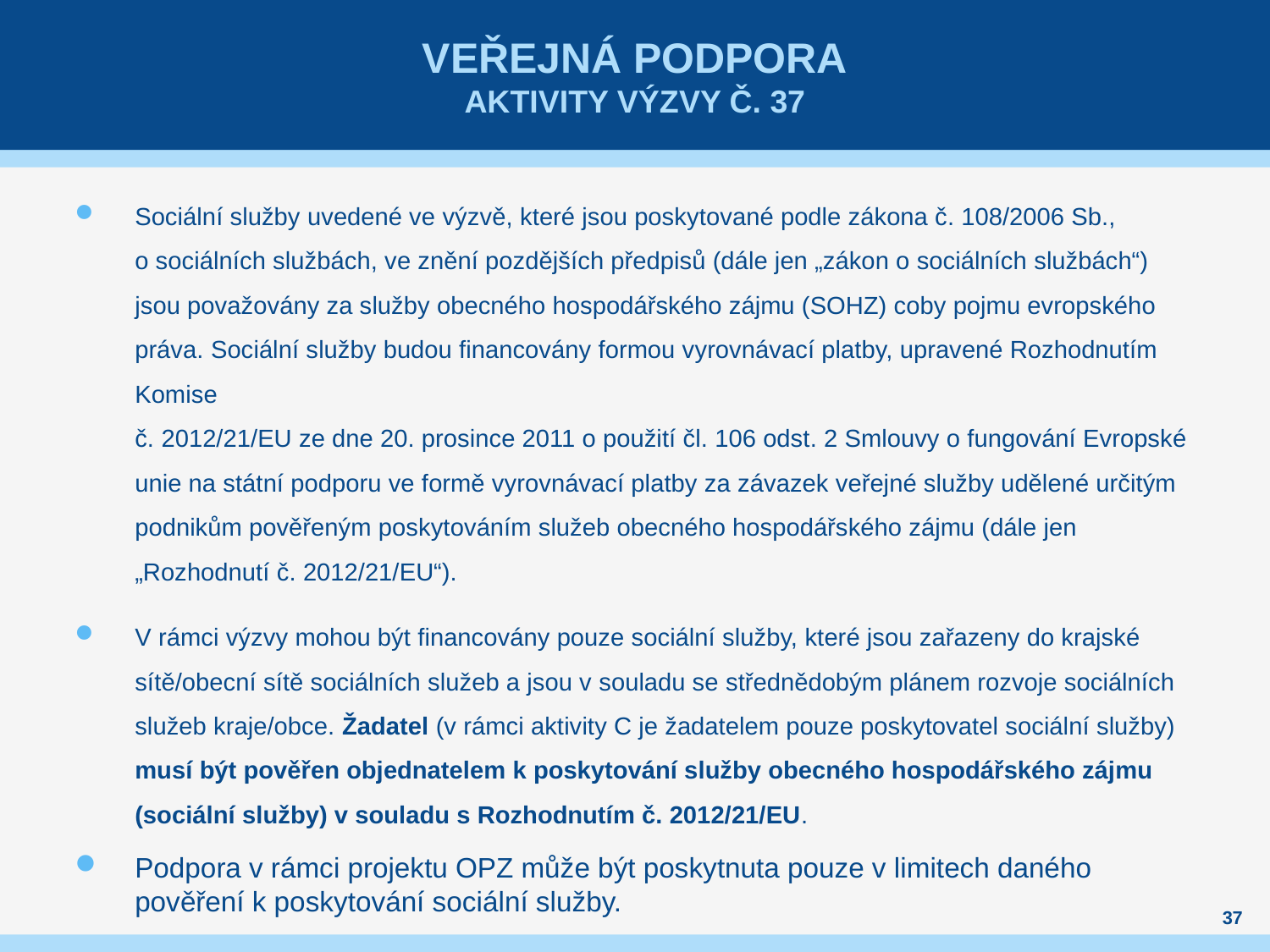

# Veřejná podpora Aktivity výzvy č. 37
Sociální služby uvedené ve výzvě, které jsou poskytované podle zákona č. 108/2006 Sb.,
o sociálních službách, ve znění pozdějších předpisů (dále jen „zákon o sociálních službách“) jsou považovány za služby obecného hospodářského zájmu (SOHZ) coby pojmu evropského práva. Sociální služby budou financovány formou vyrovnávací platby, upravené Rozhodnutím Komise
č. 2012/21/EU ze dne 20. prosince 2011 o použití čl. 106 odst. 2 Smlouvy o fungování Evropské unie na státní podporu ve formě vyrovnávací platby za závazek veřejné služby udělené určitým podnikům pověřeným poskytováním služeb obecného hospodářského zájmu (dále jen „Rozhodnutí č. 2012/21/EU“).
V rámci výzvy mohou být financovány pouze sociální služby, které jsou zařazeny do krajské sítě/obecní sítě sociálních služeb a jsou v souladu se střednědobým plánem rozvoje sociálních služeb kraje/obce. Žadatel (v rámci aktivity C je žadatelem pouze poskytovatel sociální služby) musí být pověřen objednatelem k poskytování služby obecného hospodářského zájmu (sociální služby) v souladu s Rozhodnutím č. 2012/21/EU.
Podpora v rámci projektu OPZ může být poskytnuta pouze v limitech daného pověření k poskytování sociální služby.
37